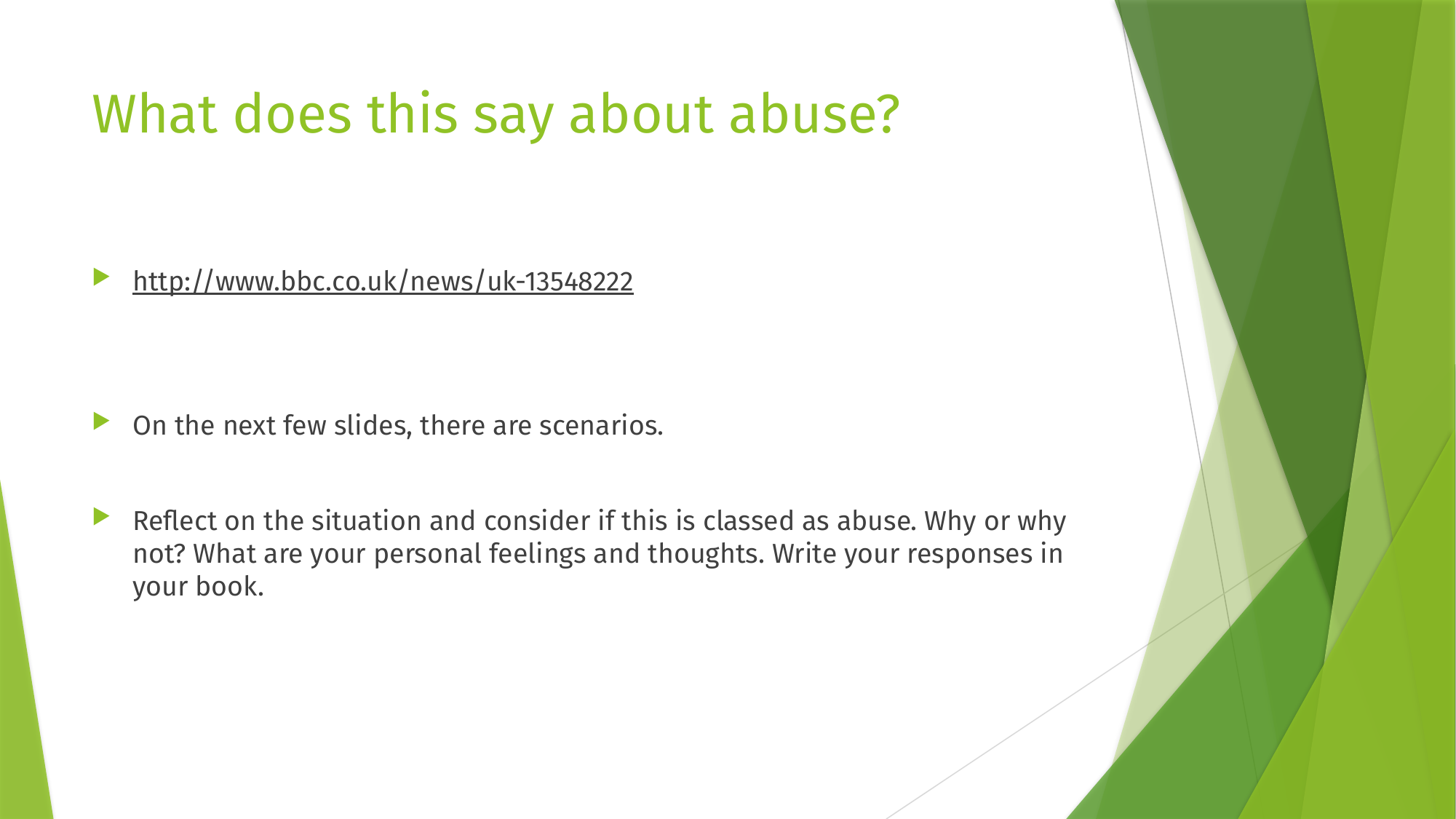

# What does this say about abuse?
http://www.bbc.co.uk/news/uk-13548222

On the next few slides, there are scenarios.

Reflect on the situation and consider if this is classed as abuse. Why or why not? What are your personal feelings and thoughts. Write your responses in your book.